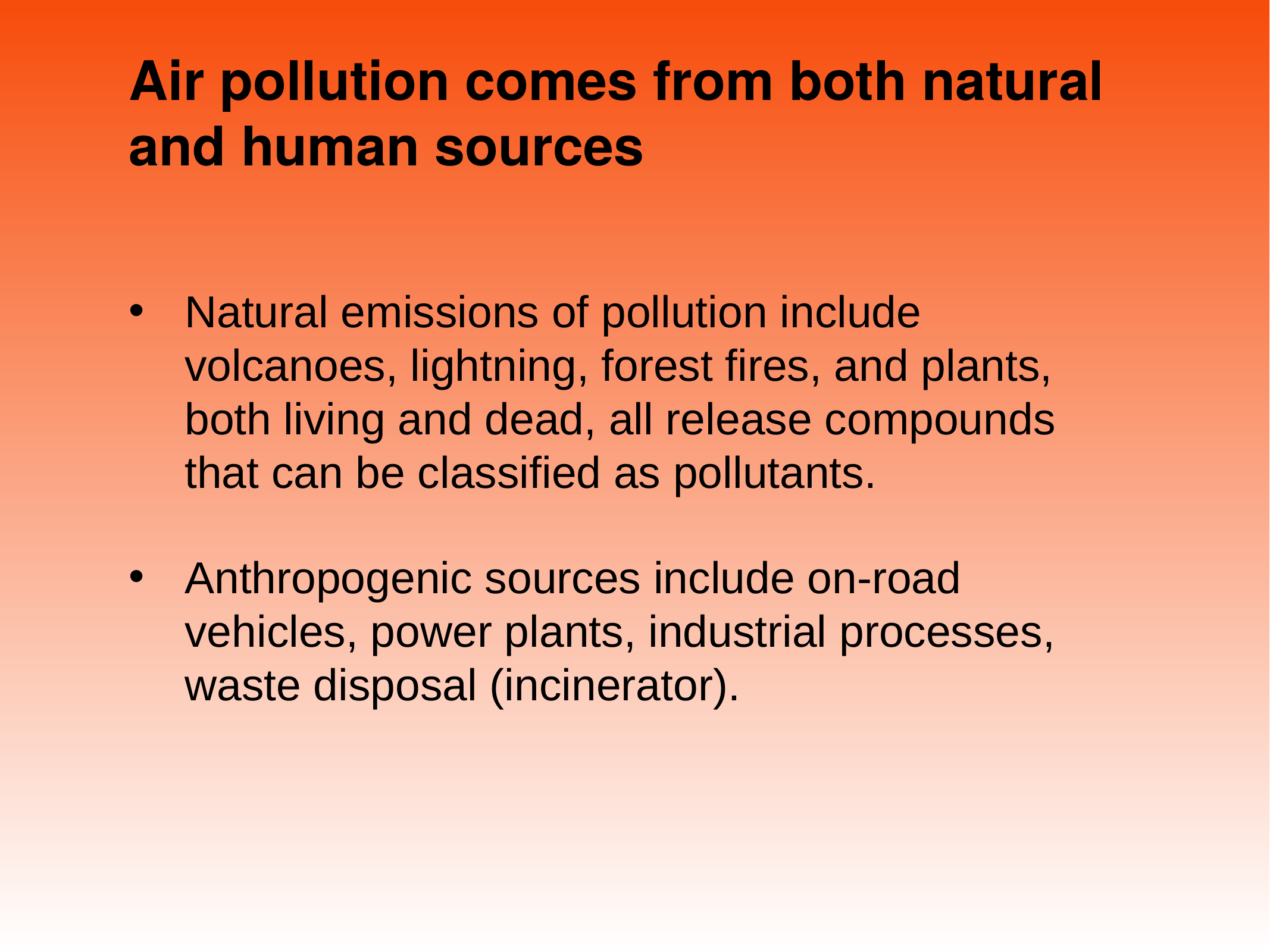

# Air pollution comes from both natural and human sources
Natural emissions of pollution include volcanoes, lightning, forest fires, and plants, both living and dead, all release compounds that can be classified as pollutants.
Anthropogenic sources include on-road vehicles, power plants, industrial processes, waste disposal (incinerator).